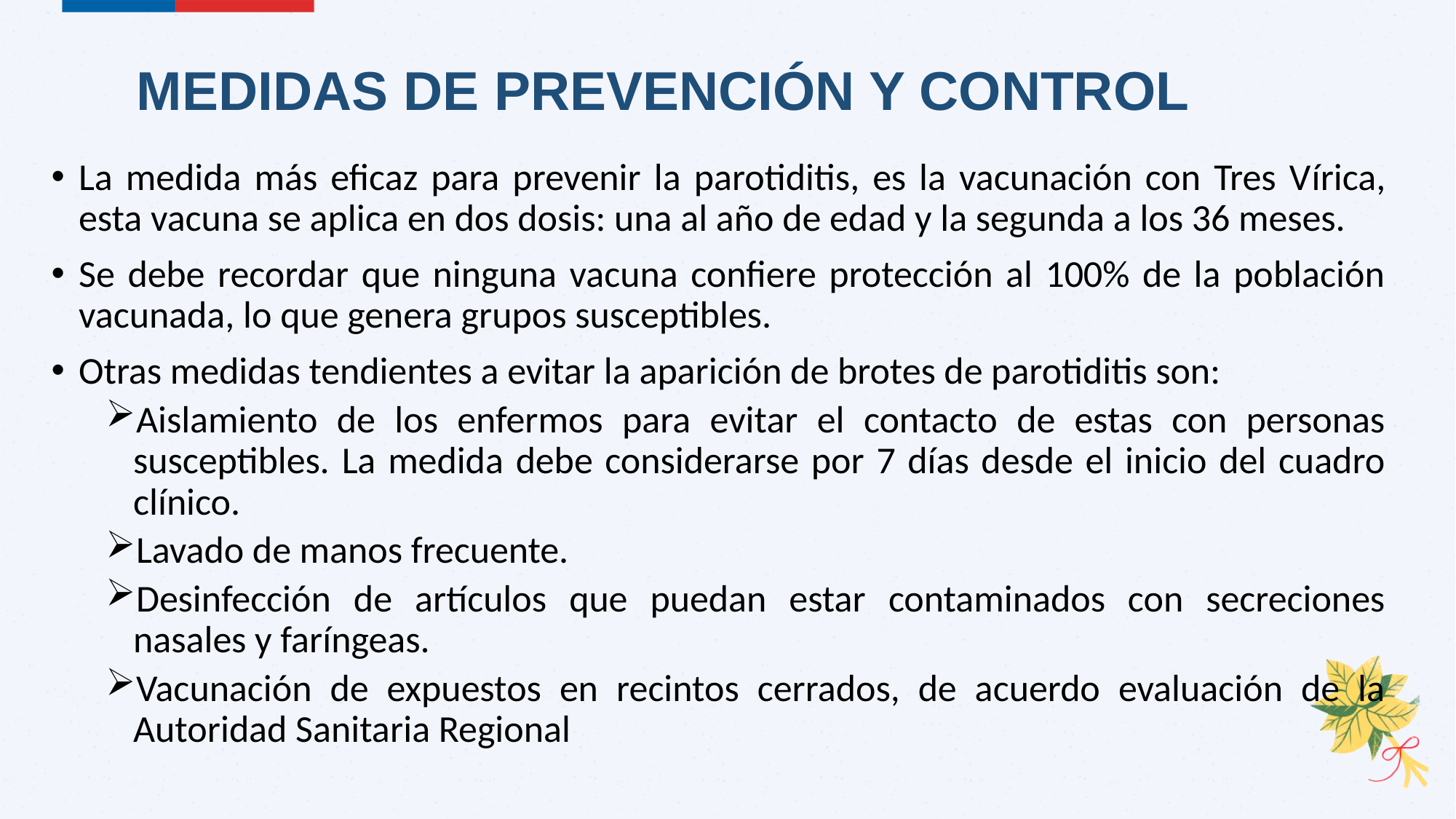

# MEDIDAS DE PREVENCIÓN Y CONTROL
La medida más eficaz para prevenir la parotiditis, es la vacunación con Tres Vírica, esta vacuna se aplica en dos dosis: una al año de edad y la segunda a los 36 meses.
Se debe recordar que ninguna vacuna confiere protección al 100% de la población vacunada, lo que genera grupos susceptibles.
Otras medidas tendientes a evitar la aparición de brotes de parotiditis son:
Aislamiento de los enfermos para evitar el contacto de estas con personas susceptibles. La medida debe considerarse por 7 días desde el inicio del cuadro clínico.
Lavado de manos frecuente.
Desinfección de artículos que puedan estar contaminados con secreciones nasales y faríngeas.
Vacunación de expuestos en recintos cerrados, de acuerdo evaluación de la Autoridad Sanitaria Regional